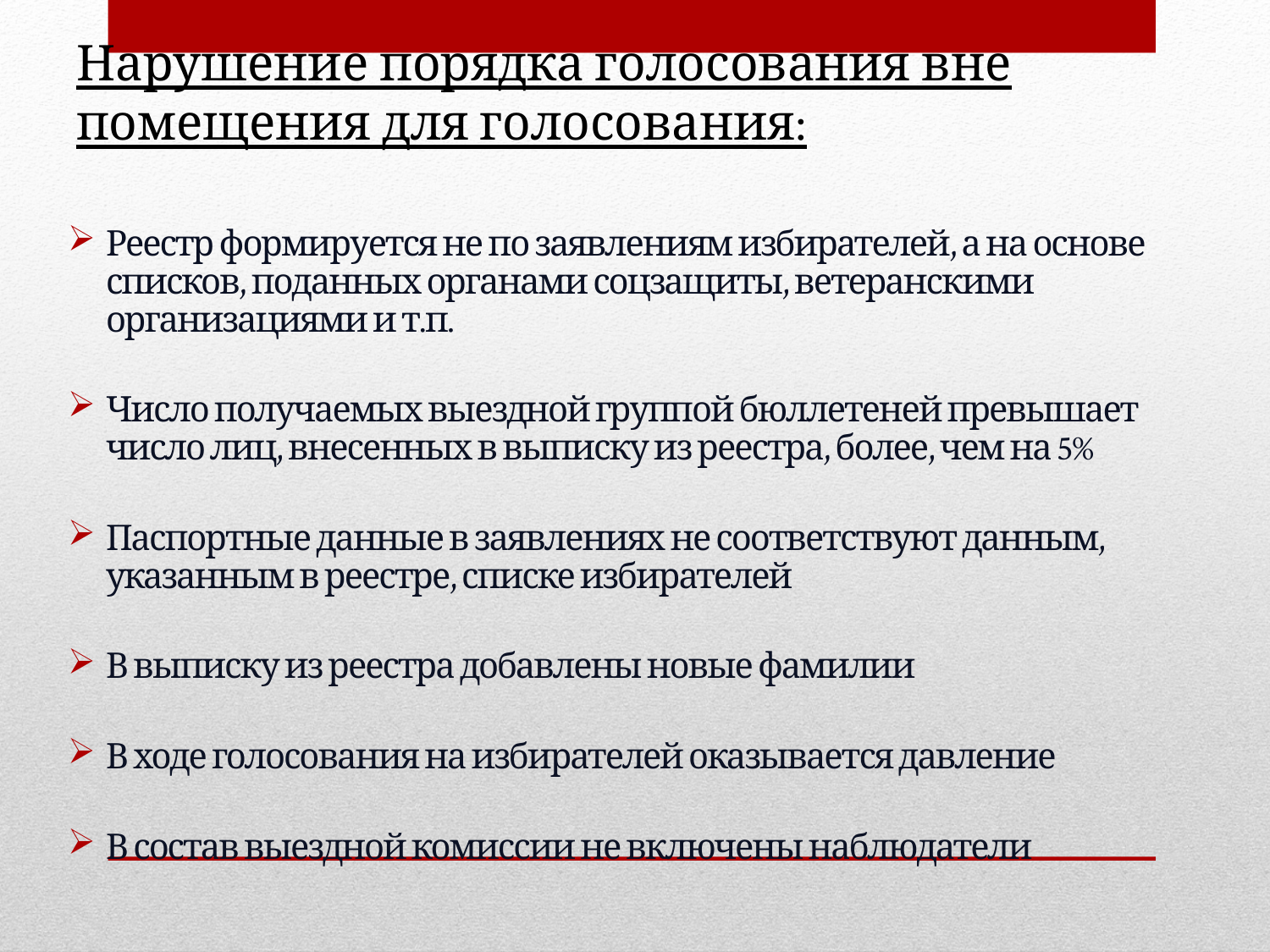

# Нарушение порядка голосования вне помещения для голосования:
Реестр формируется не по заявлениям избирателей, а на основе списков, поданных органами соцзащиты, ветеранскими организациями и т.п.

Число получаемых выездной группой бюллетеней превышает число лиц, внесенных в выписку из реестра, более, чем на 5%

Паспортные данные в заявлениях не соответствуют данным, указанным в реестре, списке избирателей

В выписку из реестра добавлены новые фамилии

В ходе голосования на избирателей оказывается давление

В состав выездной комиссии не включены наблюдатели